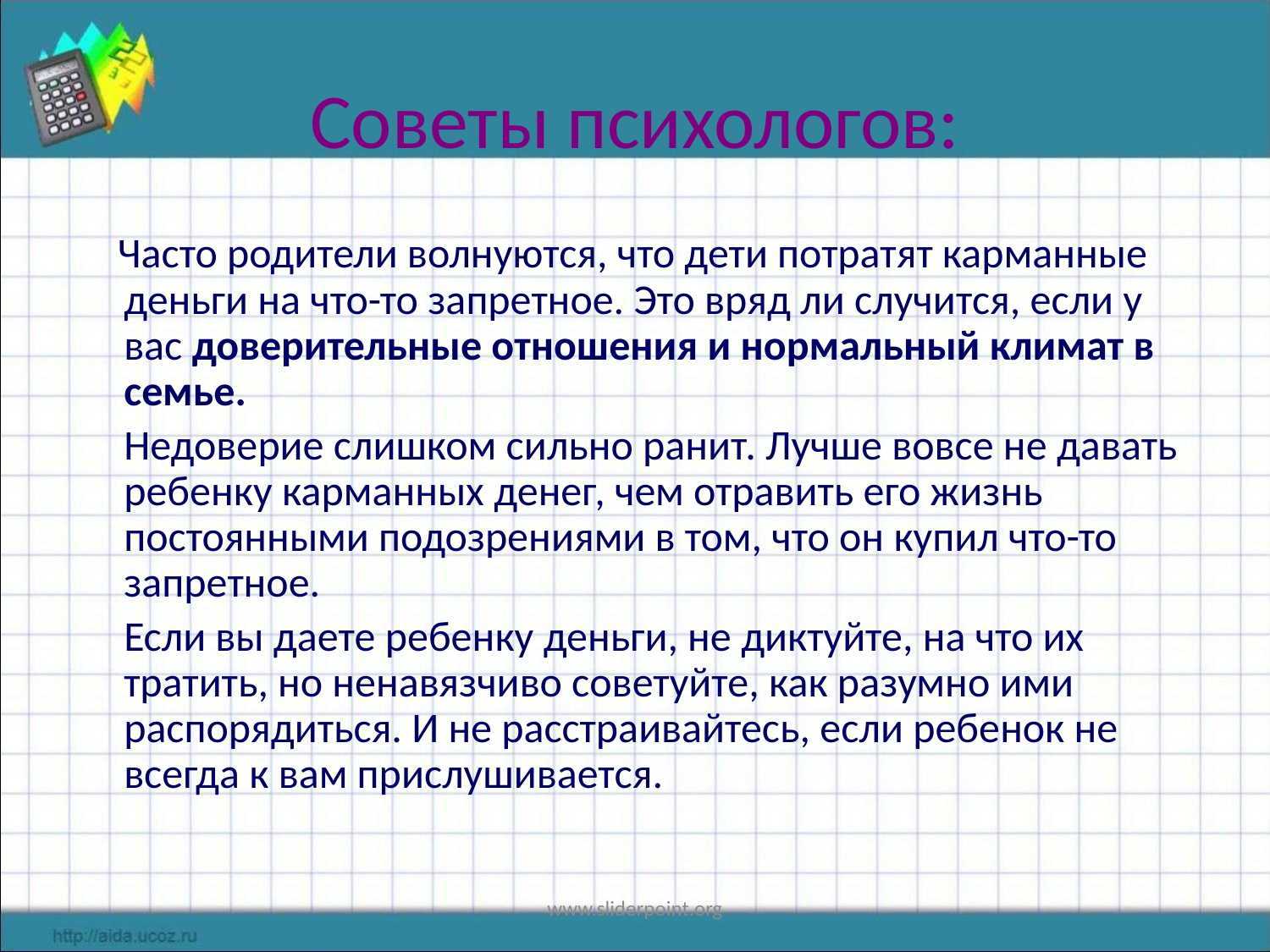

# Советы психологов:
    Часто родители волнуются, что дети потратят карманные деньги на что-то запретное. Это вряд ли случится, если у вас доверительные отношения и нормальный климат в семье.
     Недоверие слишком сильно ранит. Лучше вовсе не давать ребенку карманных денег, чем отравить его жизнь постоянными подозрениями в том, что он купил что-то запретное.
     Если вы даете ребенку деньги, не диктуйте, на что их тратить, но ненавязчиво советуйте, как разумно ими распорядиться. И не расстраивайтесь, если ребенок не всегда к вам прислушивается.

www.sliderpoint.org